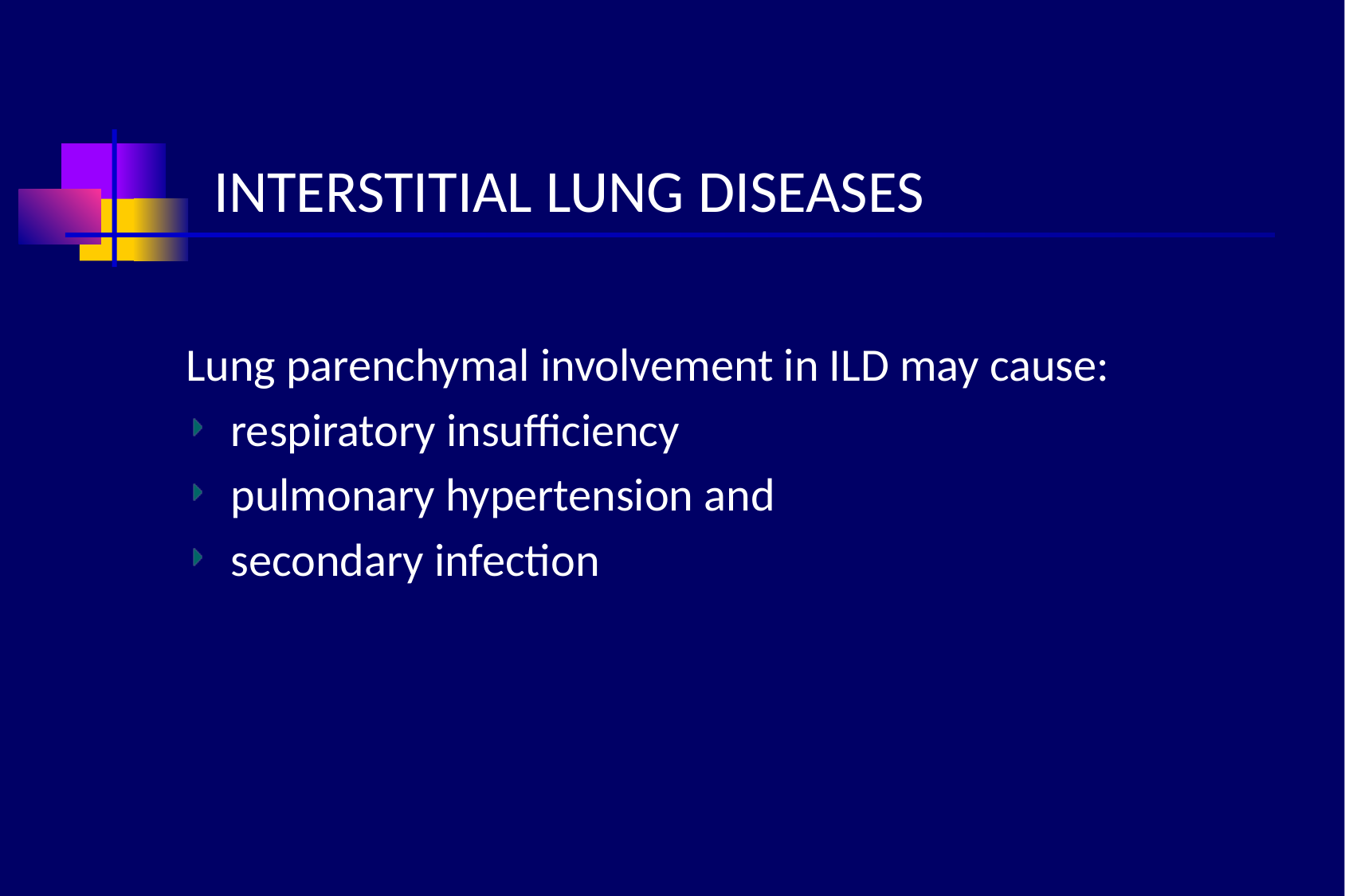

# INTERSTITIAL LUNG DISEASES

Lung parenchymal involvement in ILD may cause:
respiratory insufficiency
pulmonary hypertension and
secondary infection